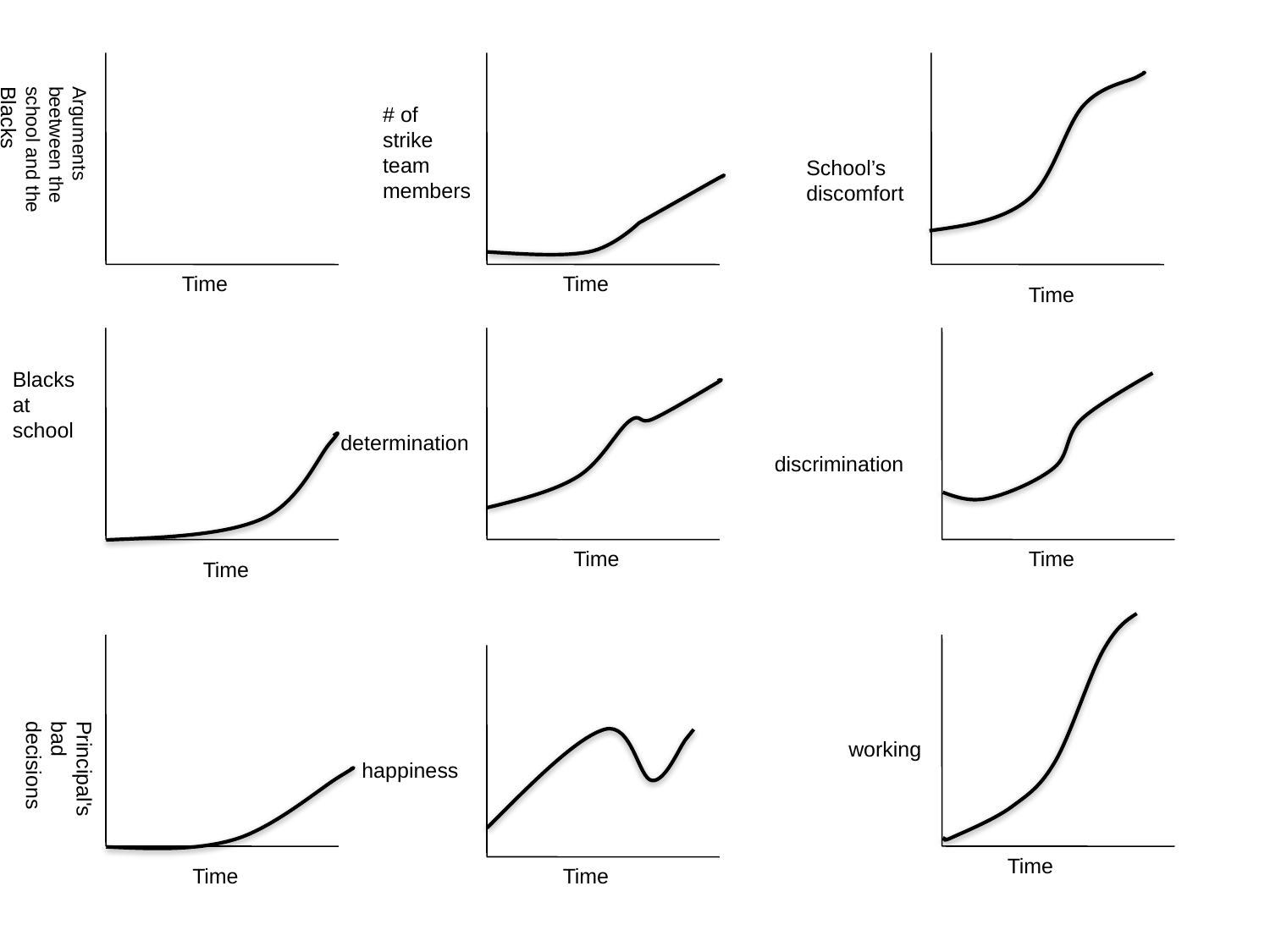

Arguments beetween the school and the Blacks
# of strike team members
School’s discomfort

Time
Time
Time

Blacks at school

determination

discrimination
Time
Time
Time

Principal's bad decisions

working
happiness

Time
Time
Time